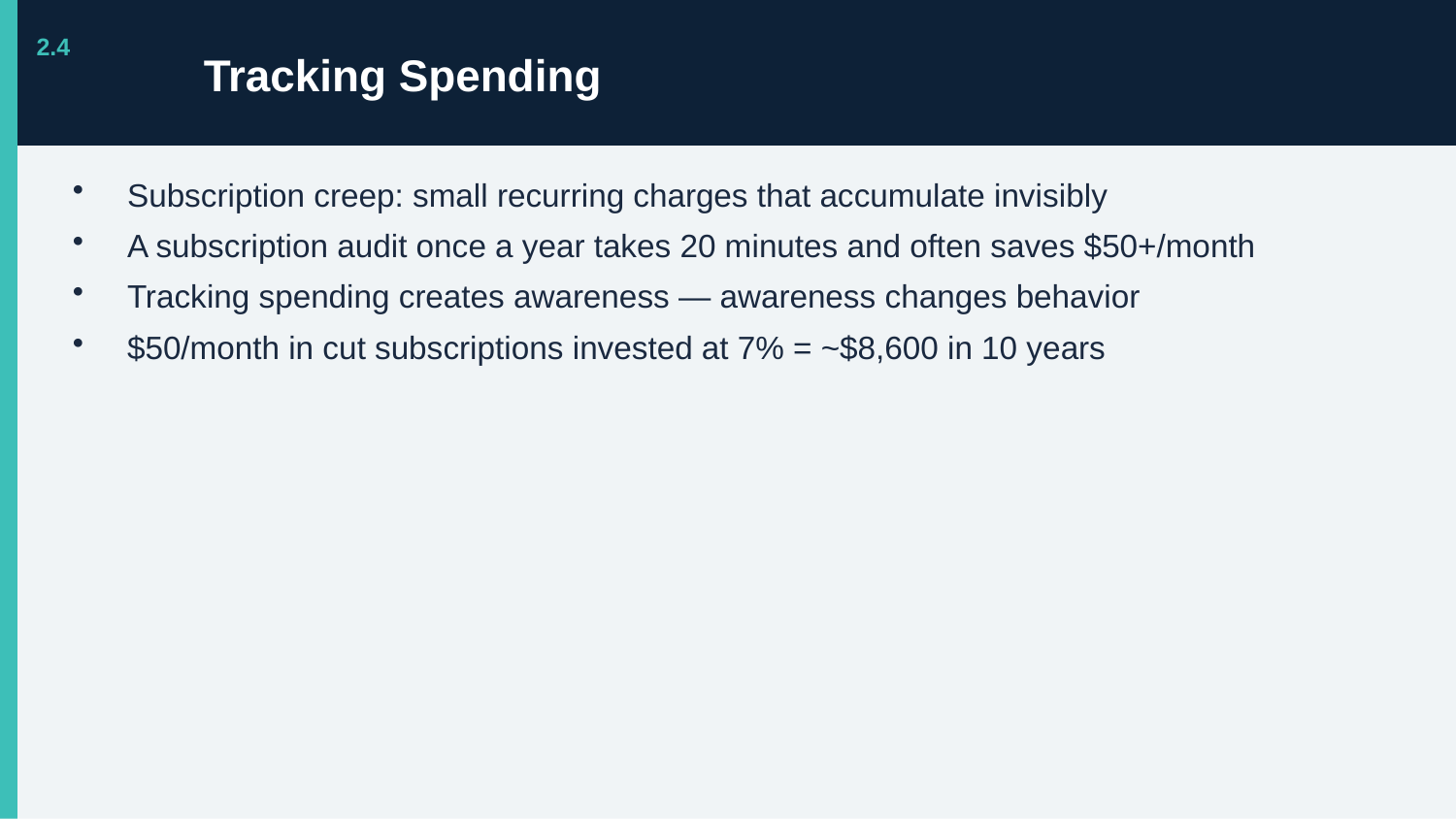

Tracking Spending
2.4
Subscription creep: small recurring charges that accumulate invisibly
A subscription audit once a year takes 20 minutes and often saves $50+/month
Tracking spending creates awareness — awareness changes behavior
$50/month in cut subscriptions invested at 7% = ~$8,600 in 10 years